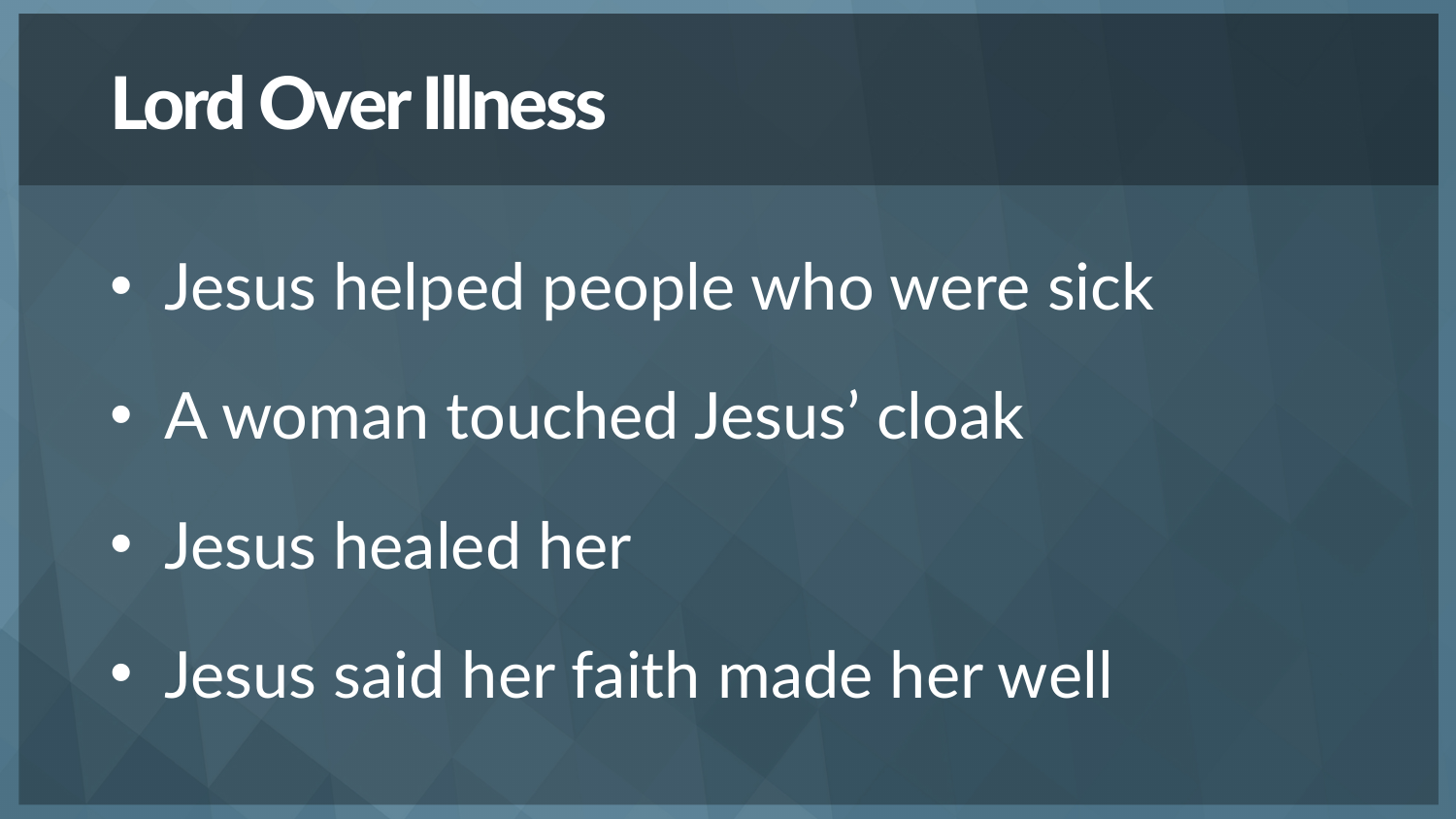

# Lord Over Illness
Jesus helped people who were sick
A woman touched Jesus’ cloak
Jesus healed her
Jesus said her faith made her well